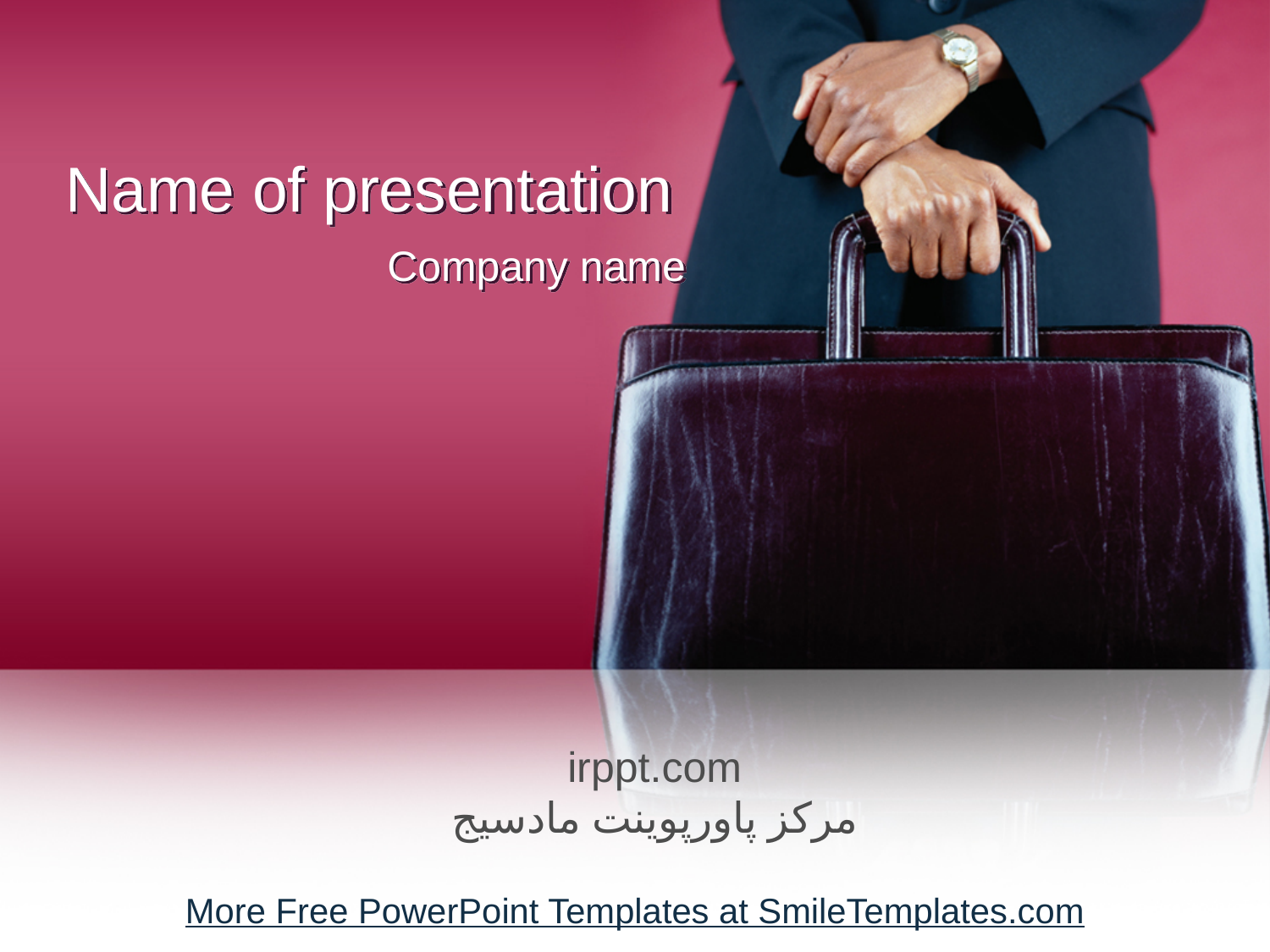

# Name of presentation
Company name
irppt.com
مرکز پاورپوینت مادسیج
More Free PowerPoint Templates at SmileTemplates.com